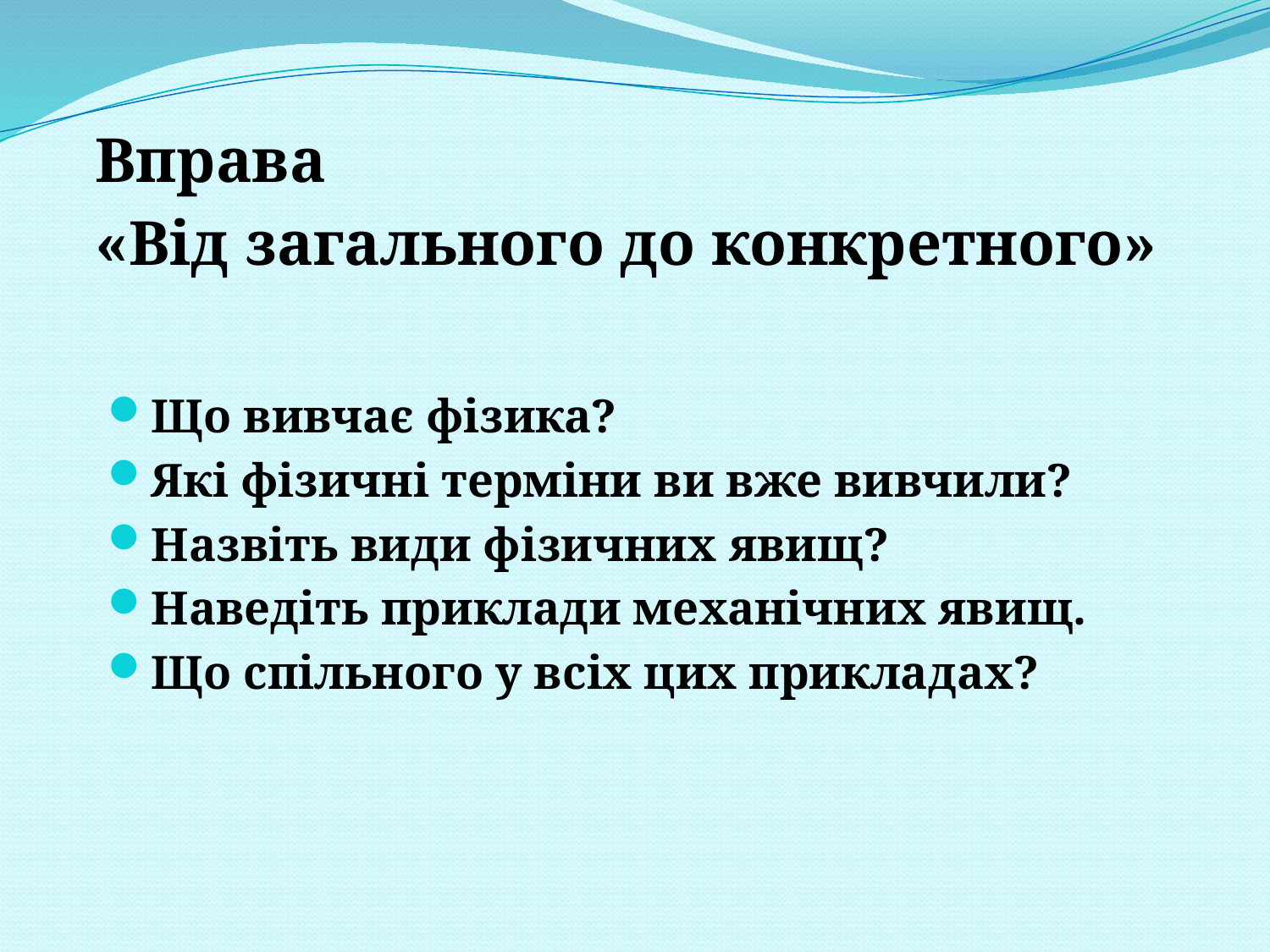

# Вправа «Від загального до конкретного»
Що вивчає фізика?
Які фізичні терміни ви вже вивчили?
Назвіть види фізичних явищ?
Наведіть приклади механічних явищ.
Що спільного у всіх цих прикладах?